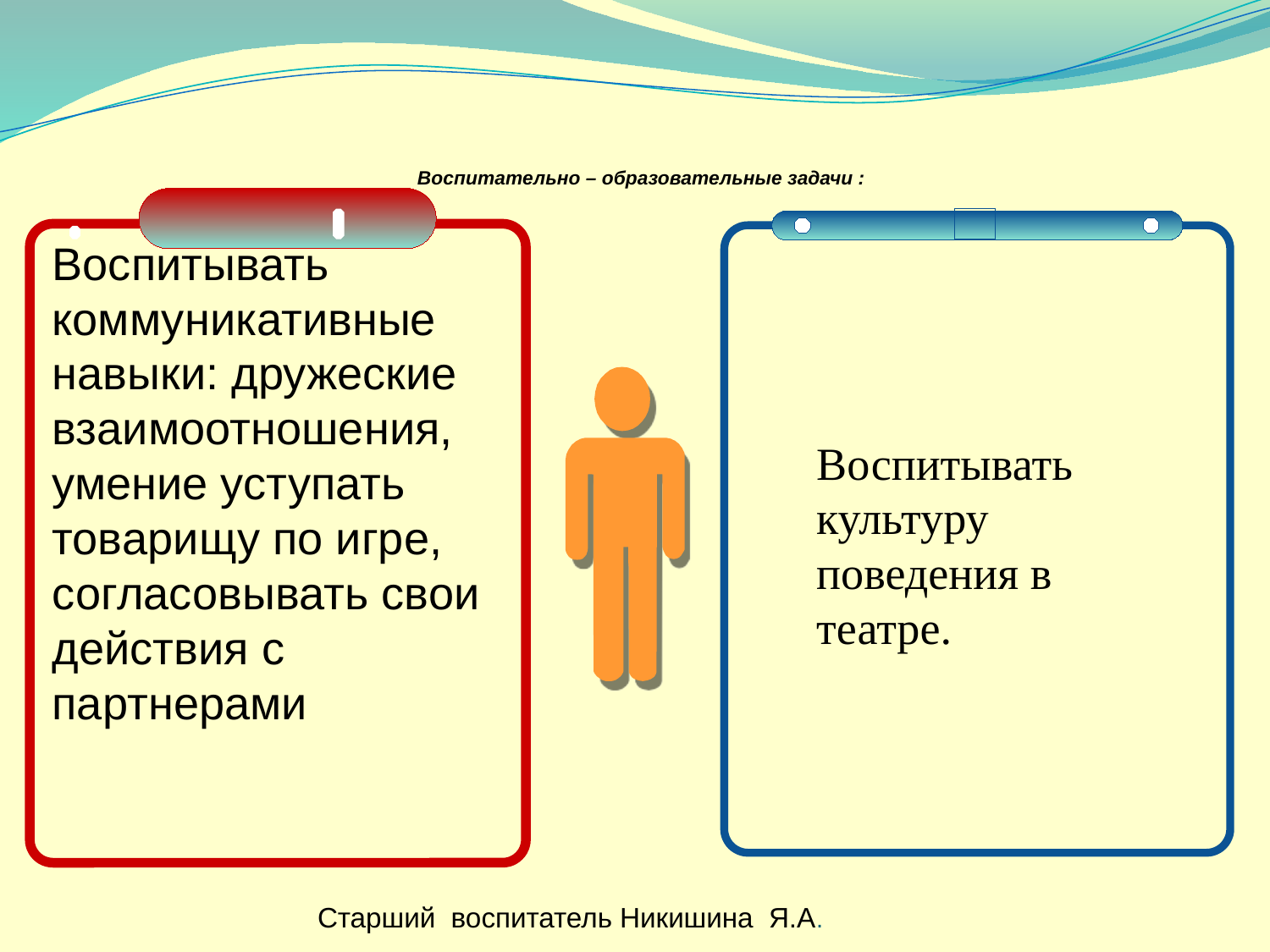

# Воспитательно – образовательные задачи :

Воспитывать коммуникативные навыки: дружеские взаимоотношения, умение уступать товарищу по игре, согласовывать свои действия с партнерами

Воспитывать культуру поведения в театре.

Старший  воспитатель Никишина  Я.А.